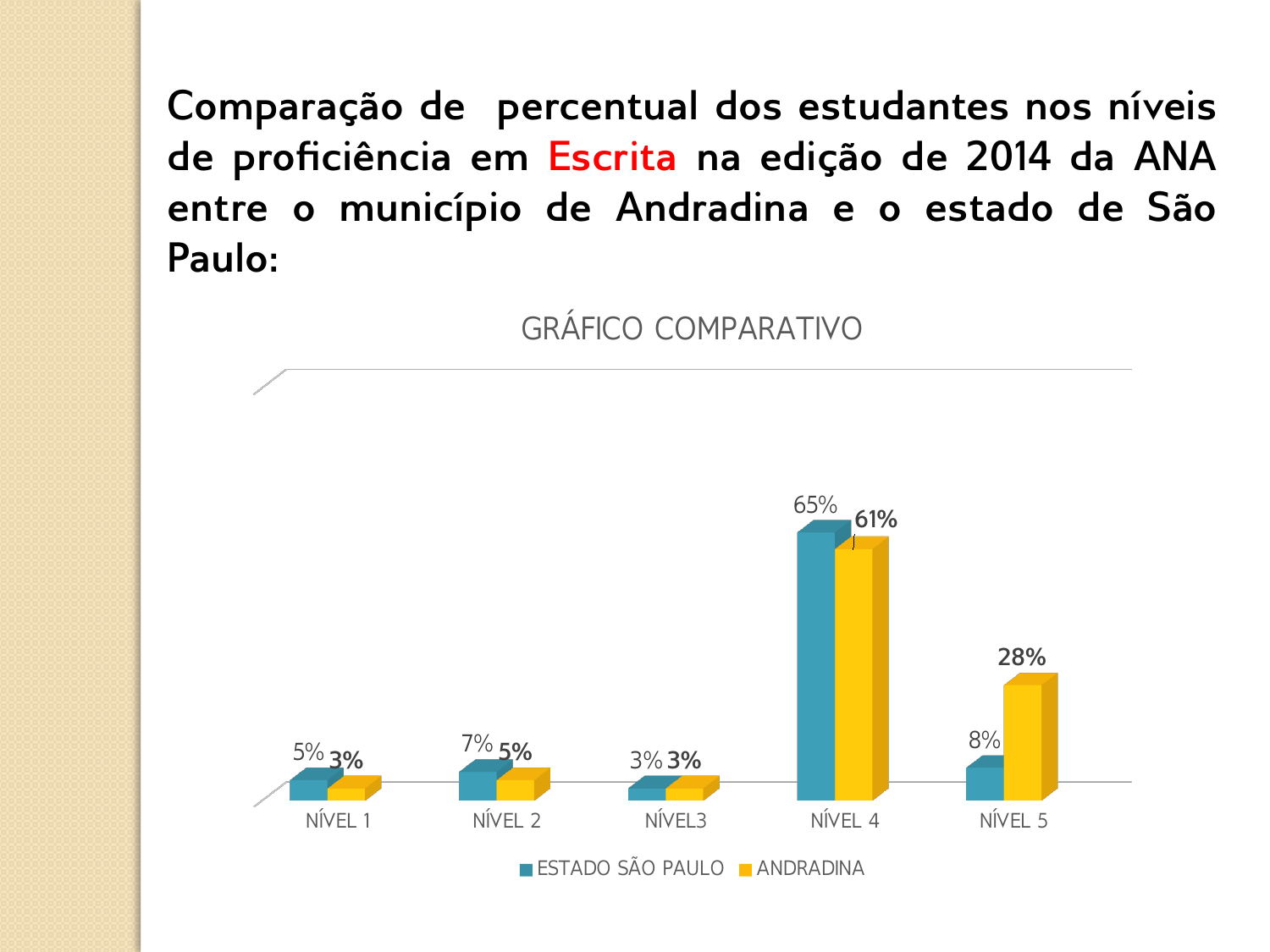

Comparação de  percentual dos estudantes nos níveis de proficiência em Escrita na edição de 2014 da ANA entre o município de Andradina e o estado de São Paulo:

[unsupported chart]